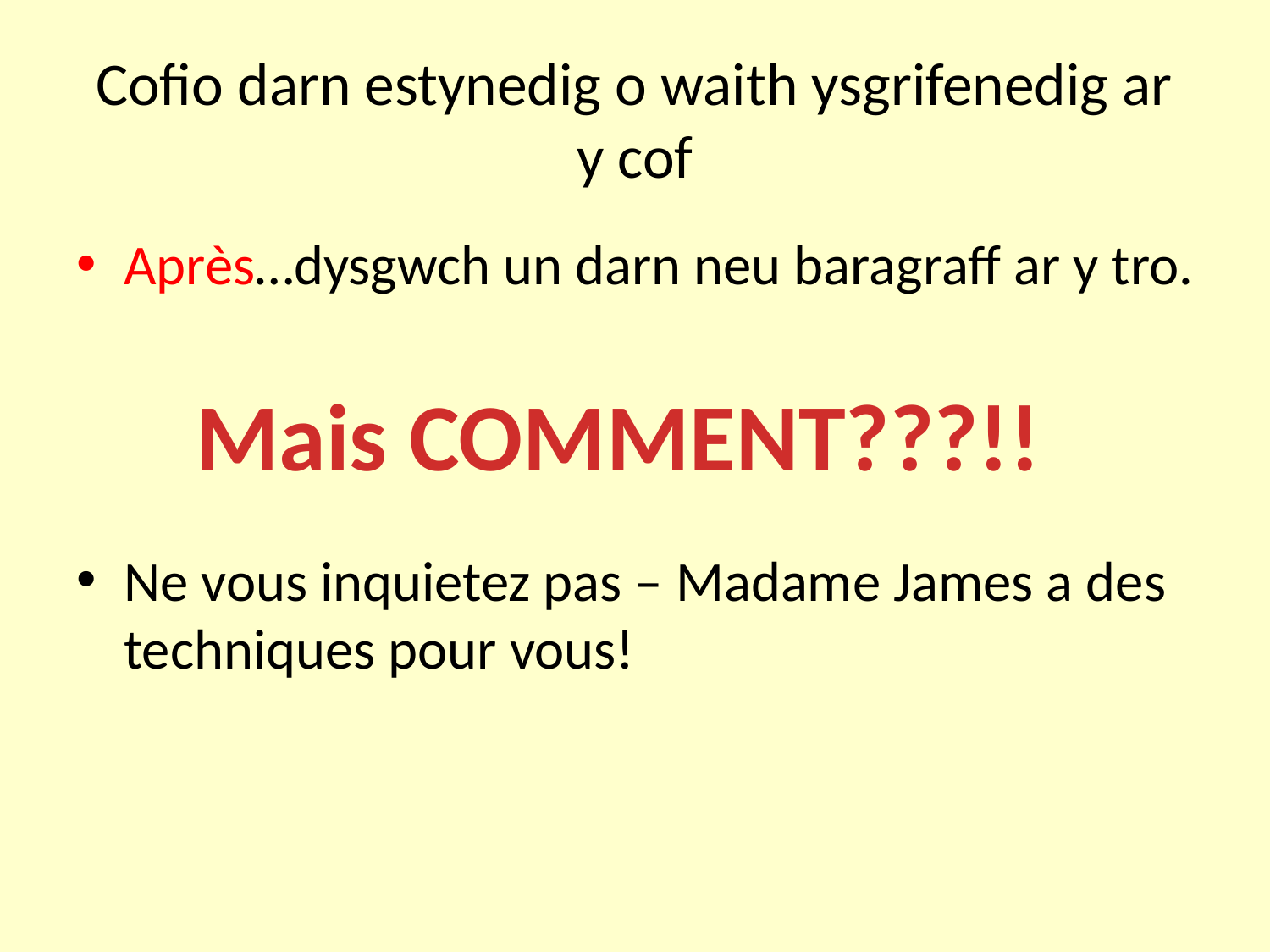

# Cofio darn estynedig o waith ysgrifenedig ar y cof
Après…dysgwch un darn neu baragraff ar y tro.

Ne vous inquietez pas – Madame James a des     techniques pour vous!

Mais COMMENT???!!